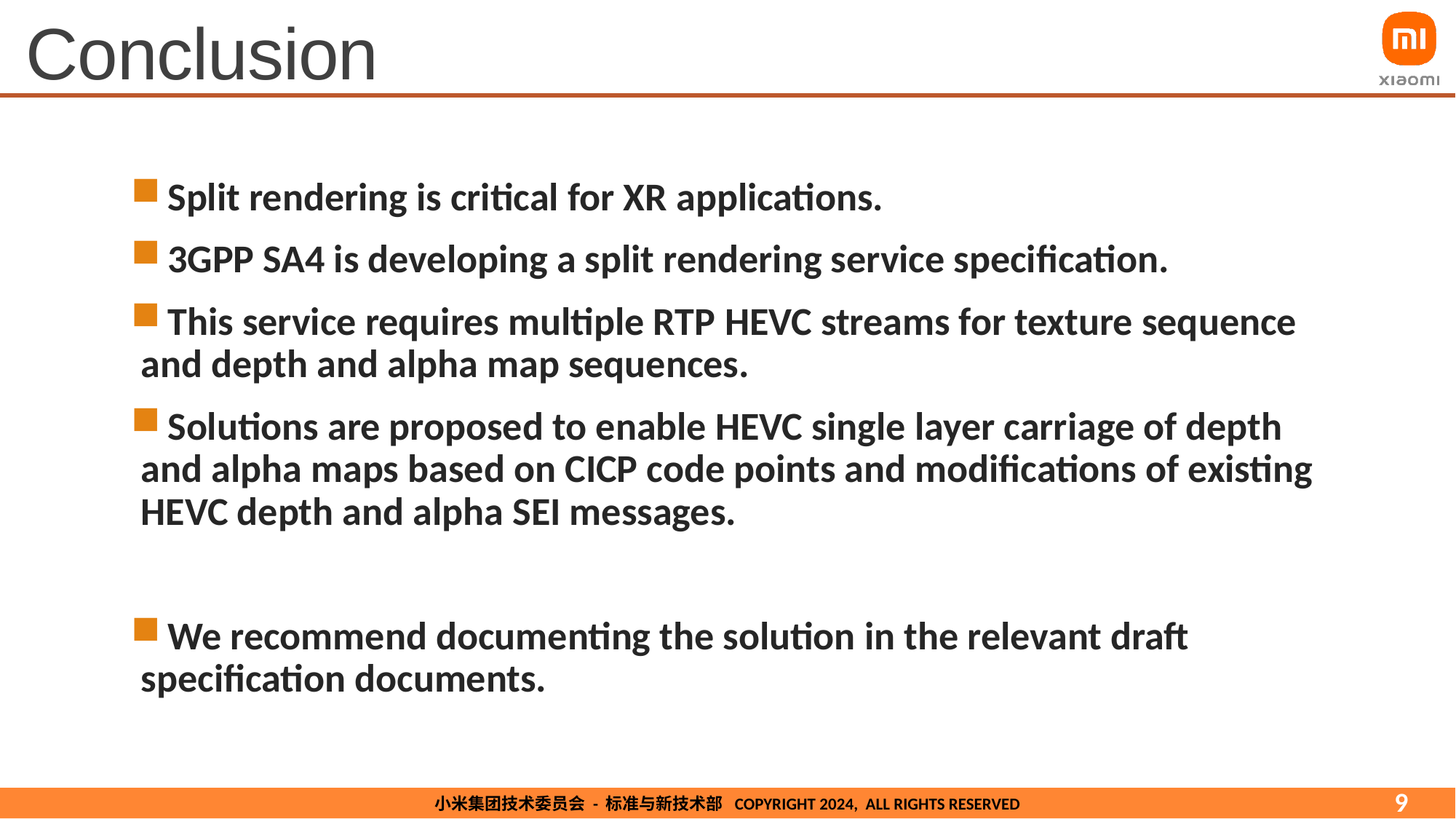

# Conclusion
 Split rendering is critical for XR applications.
 3GPP SA4 is developing a split rendering service specification.
 This service requires multiple RTP HEVC streams for texture sequence and depth and alpha map sequences.
 Solutions are proposed to enable HEVC single layer carriage of depth and alpha maps based on CICP code points and modifications of existing HEVC depth and alpha SEI messages.

 We recommend documenting the solution in the relevant draft specification documents.
9